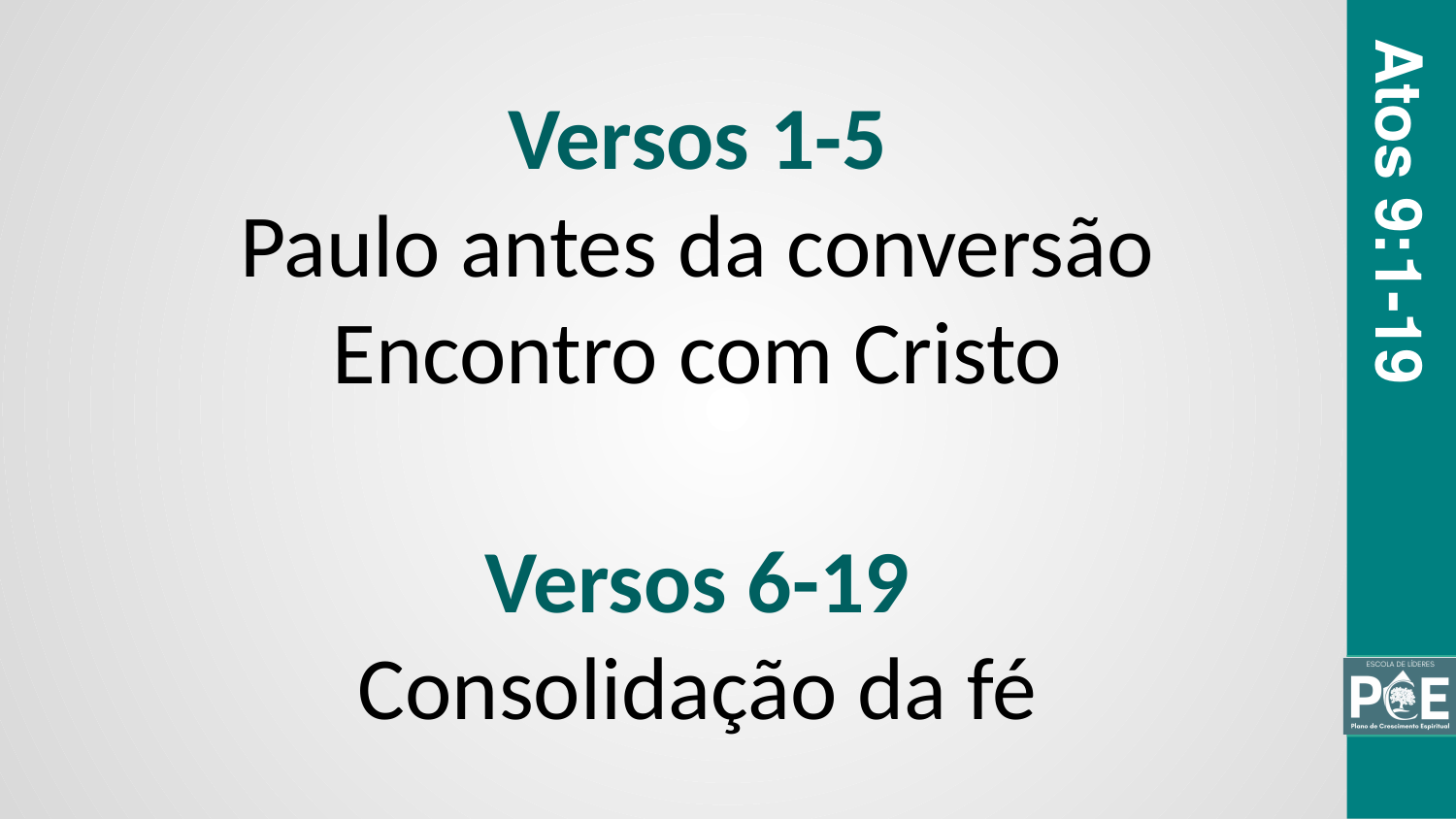

Versos 1-5
Paulo antes da conversão
Encontro com Cristo
Atos 9:1-19
Versos 6-19
Consolidação da fé